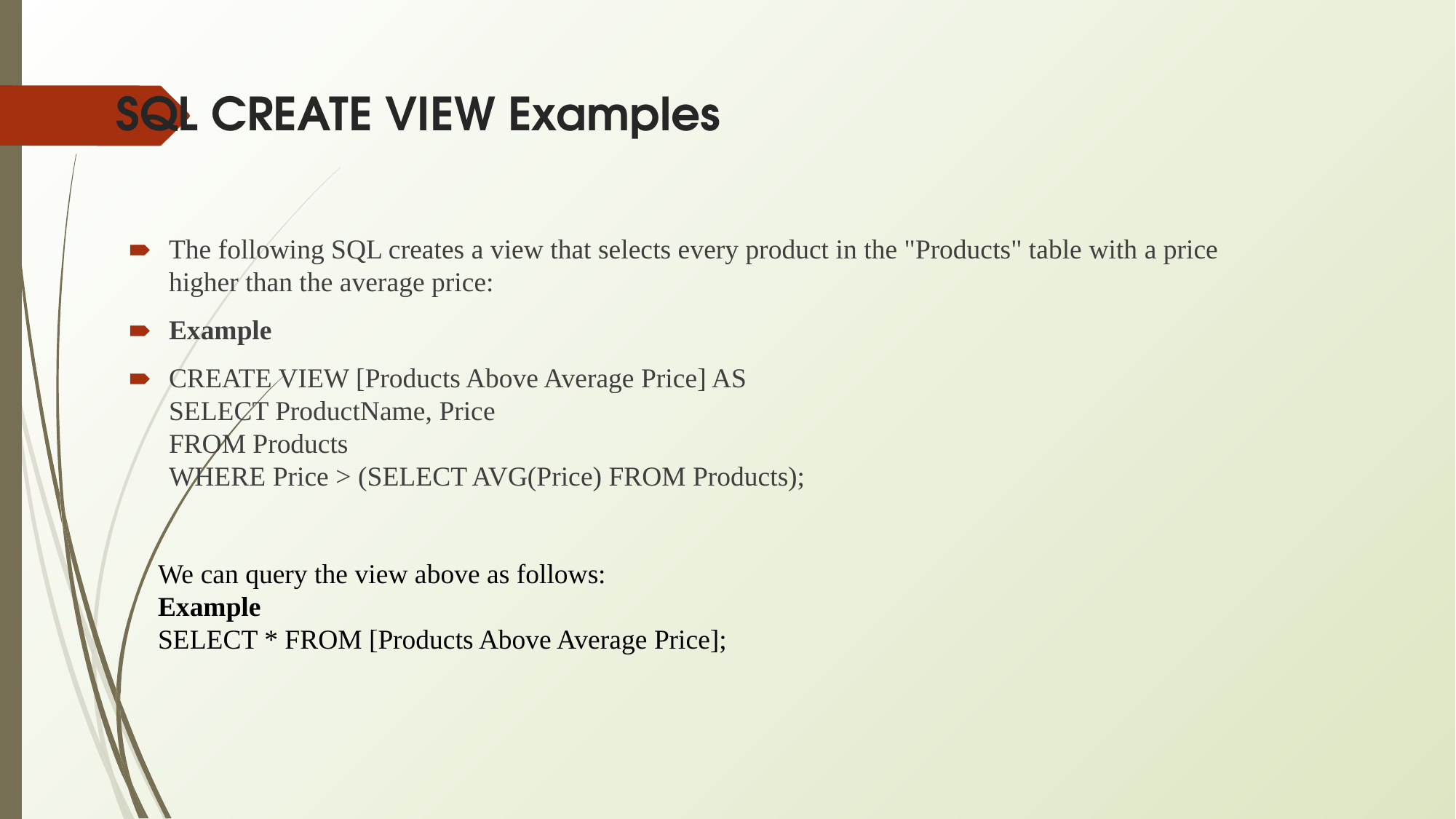

# SQL CREATE VIEW Examples
The following SQL creates a view that selects every product in the "Products" table with a price higher than the average price:
Example
CREATE VIEW [Products Above Average Price] AS
SELECT ProductName, Price
FROM Products
WHERE Price > (SELECT AVG(Price) FROM Products);
We can query the view above as follows:
Example
SELECT * FROM [Products Above Average Price];